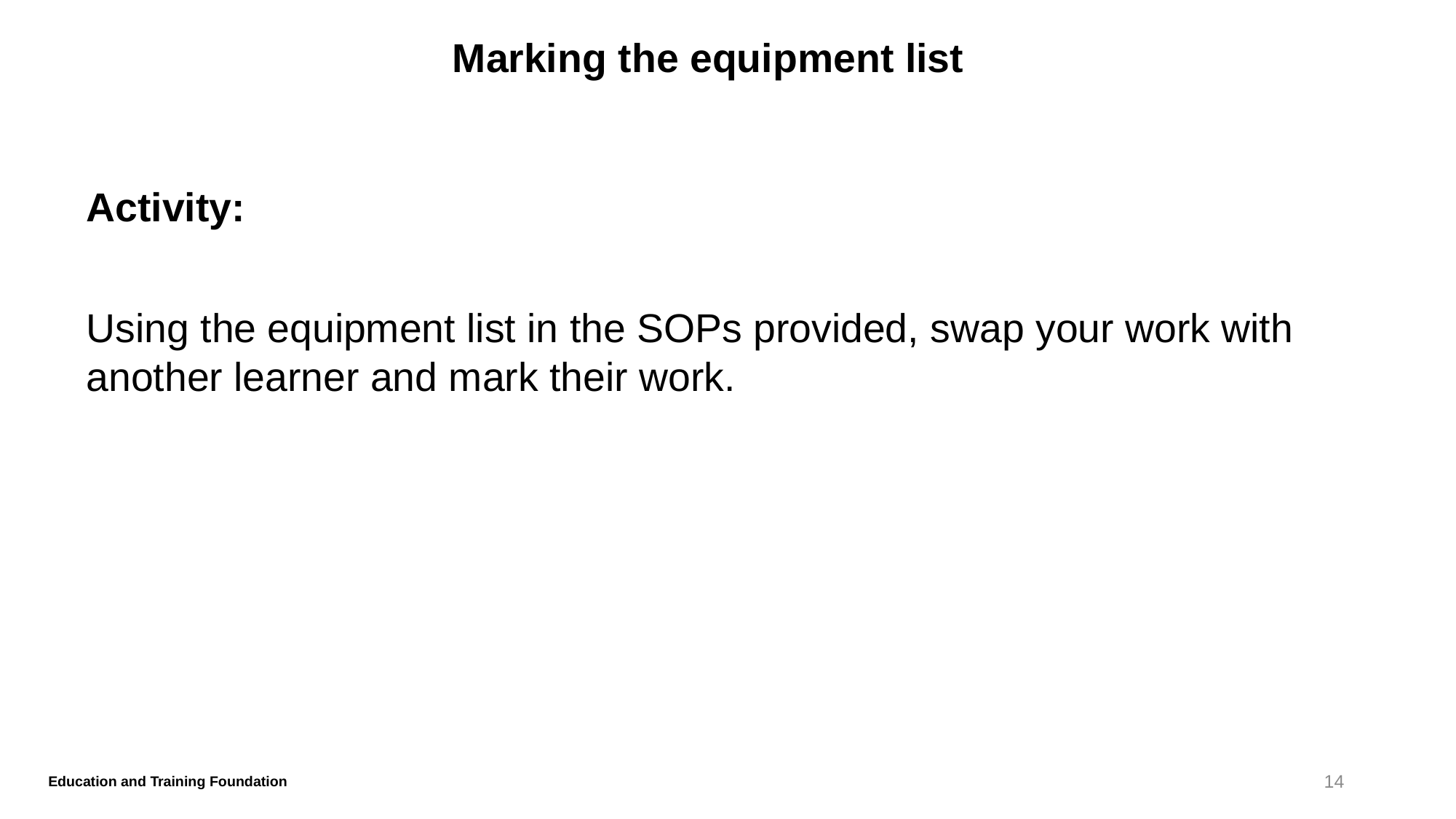

# Marking the equipment list
Activity:

Using the equipment list in the SOPs provided, swap your work with another learner and mark their work.

14
Education and Training Foundation